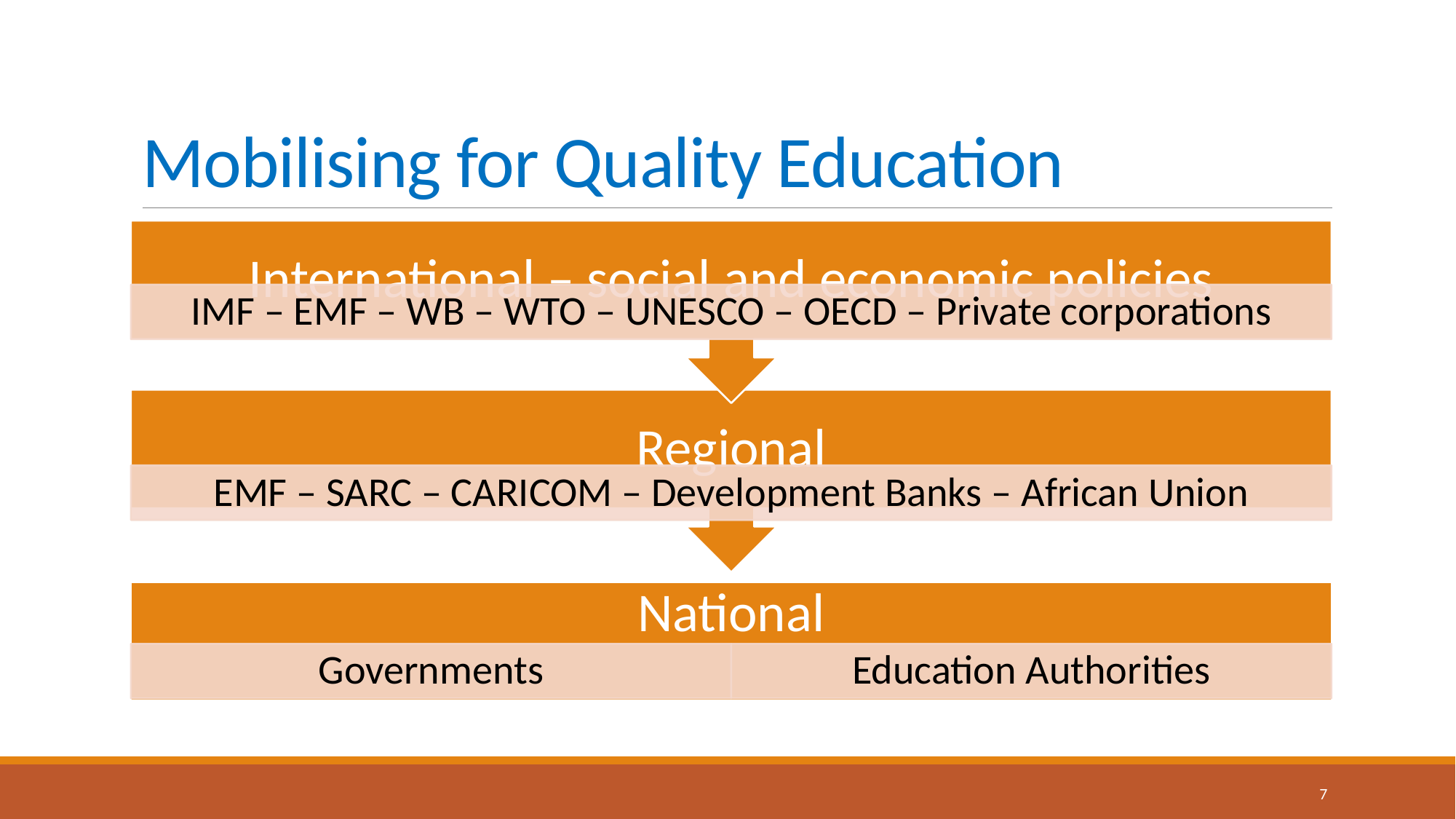

# Mobilising for Quality Education
National
Governments
Education Authorities
Regional
EMF – SARC – CARICOM – Development Banks – African Union
International – social and economic policies
IMF – EMF – WB – WTO – UNESCO – OECD – Private corporations
7